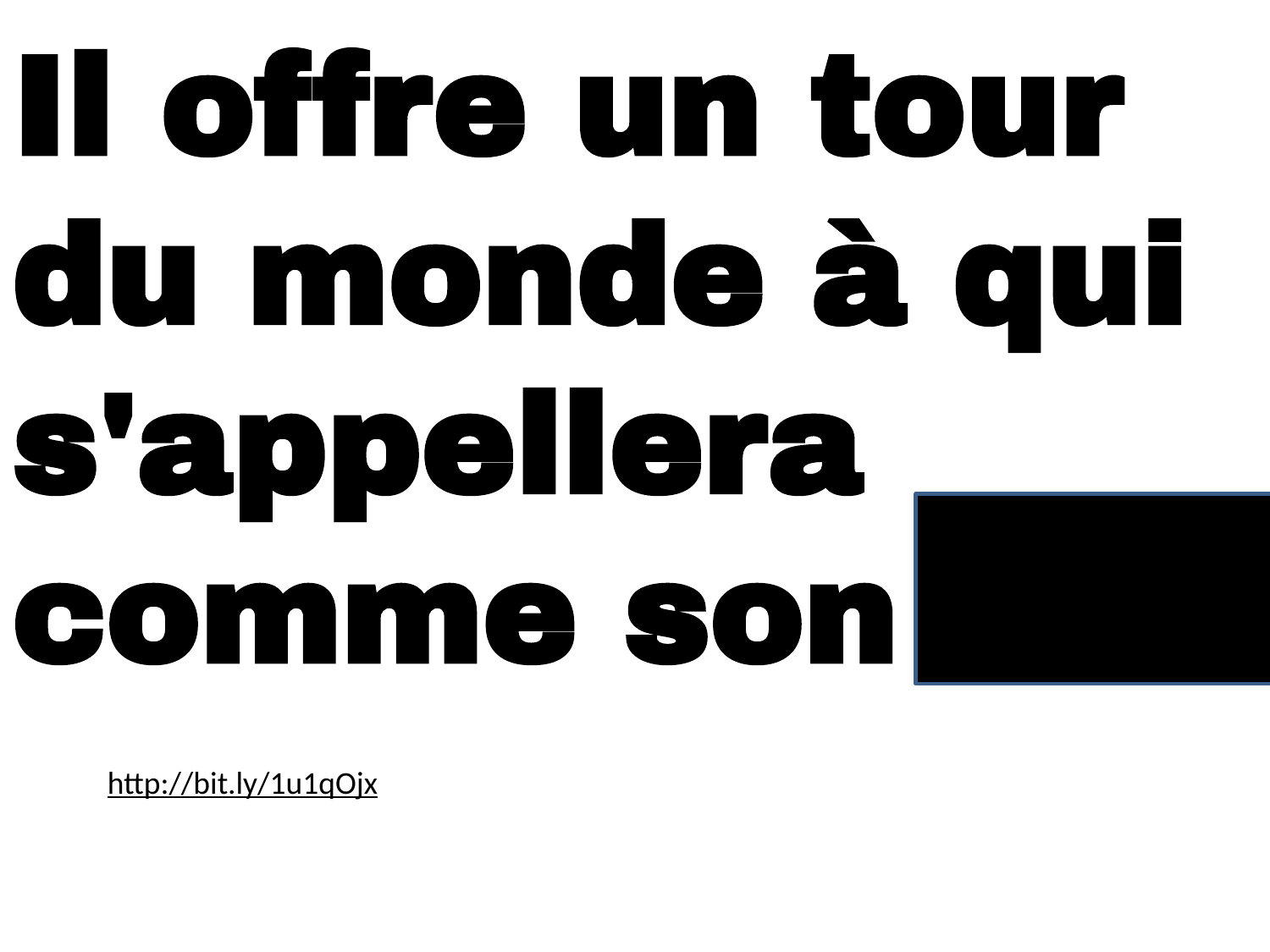

Il offre un tour du monde à qui s'appellera comme son ex.

http://bit.ly/1u1qOjx